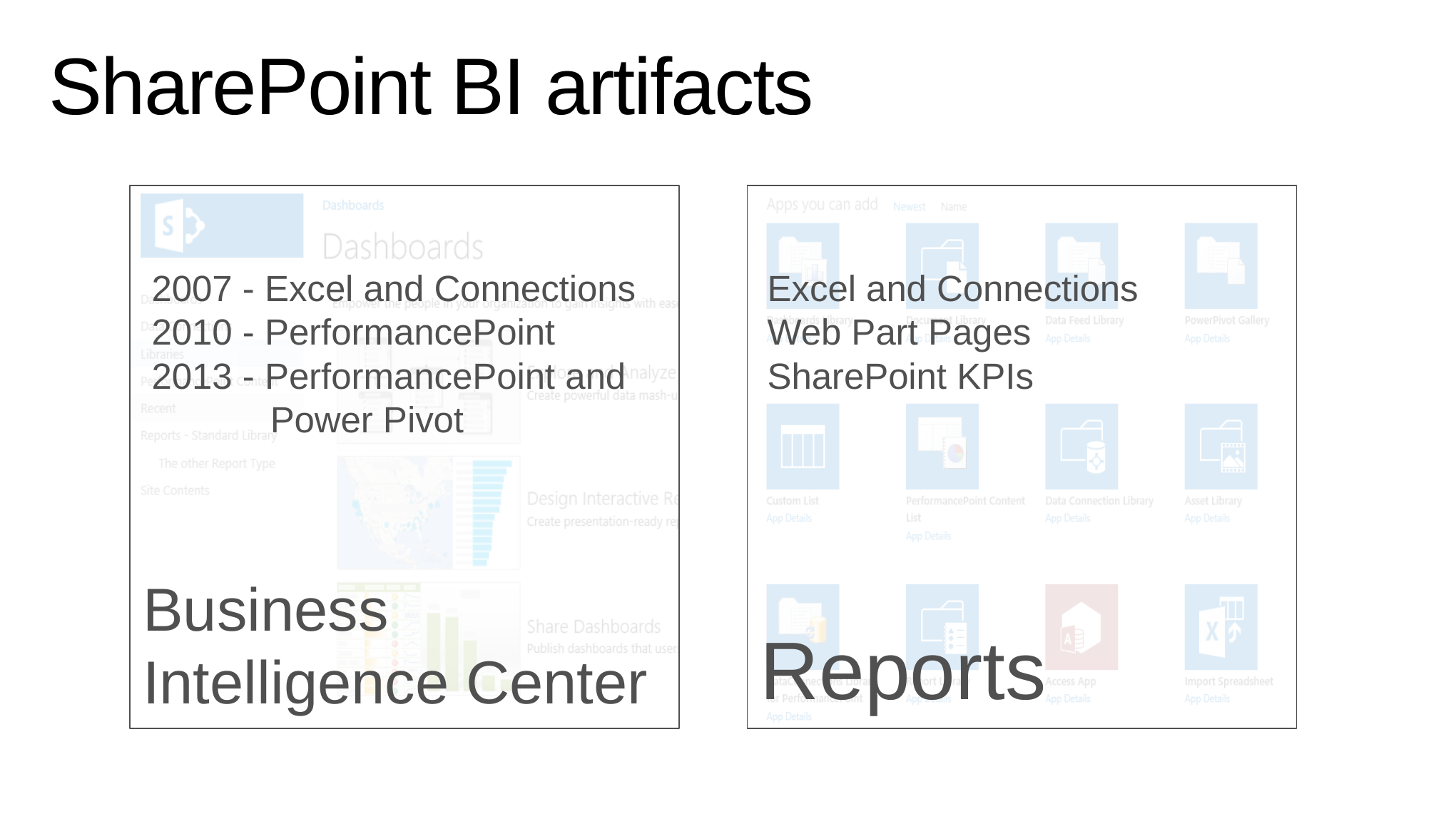

# SharePoint BI artifacts

Business Intelligence Center

Reports

2007 - Excel and Connections
2010 - PerformancePoint
2013 - PerformancePoint and Power Pivot

Excel and Connections
Web Part Pages
SharePoint KPIs